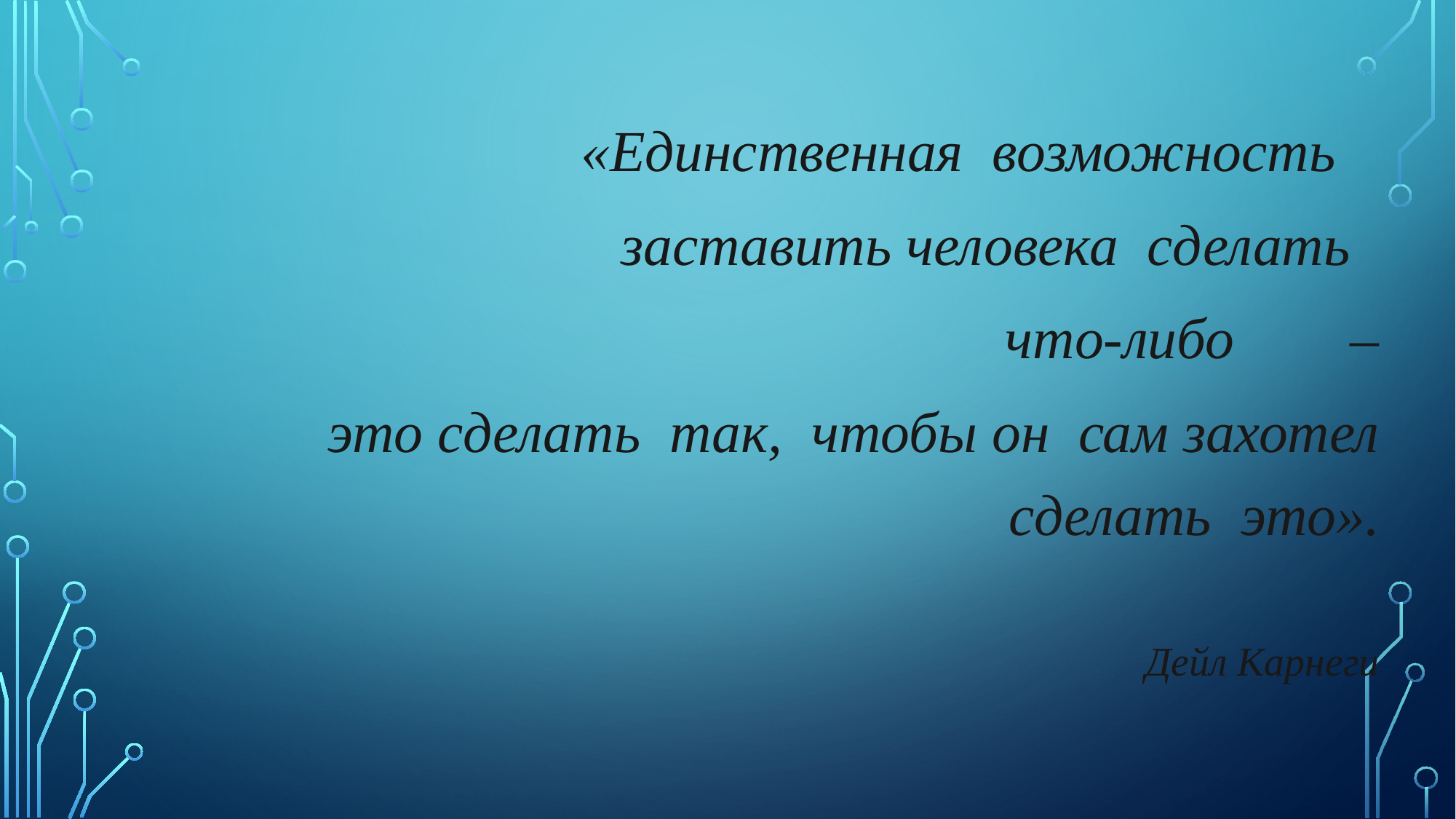

#
«Единственная  возможность
заставить человека  сделать
что-либо        –
это сделать  так,  чтобы он  сам захотел сделать  это».

Дейл Карнеги